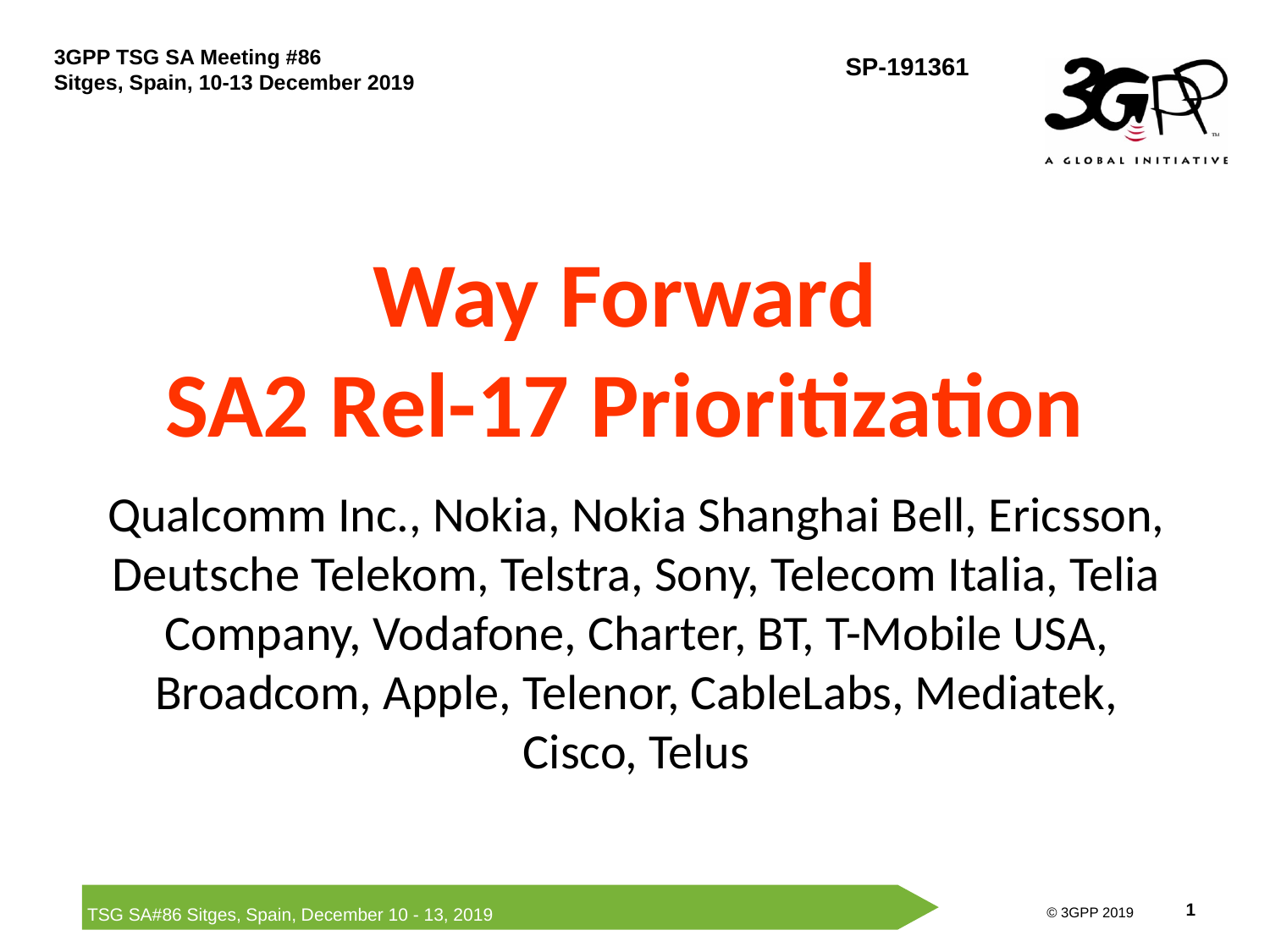

Way Forward
SA2 Rel-17 Prioritization
Qualcomm Inc., Nokia, Nokia Shanghai Bell, Ericsson, Deutsche Telekom, Telstra, Sony, Telecom Italia, Telia Company, Vodafone, Charter, BT, T-Mobile USA, Broadcom, Apple, Telenor, CableLabs, Mediatek, Cisco, Telus